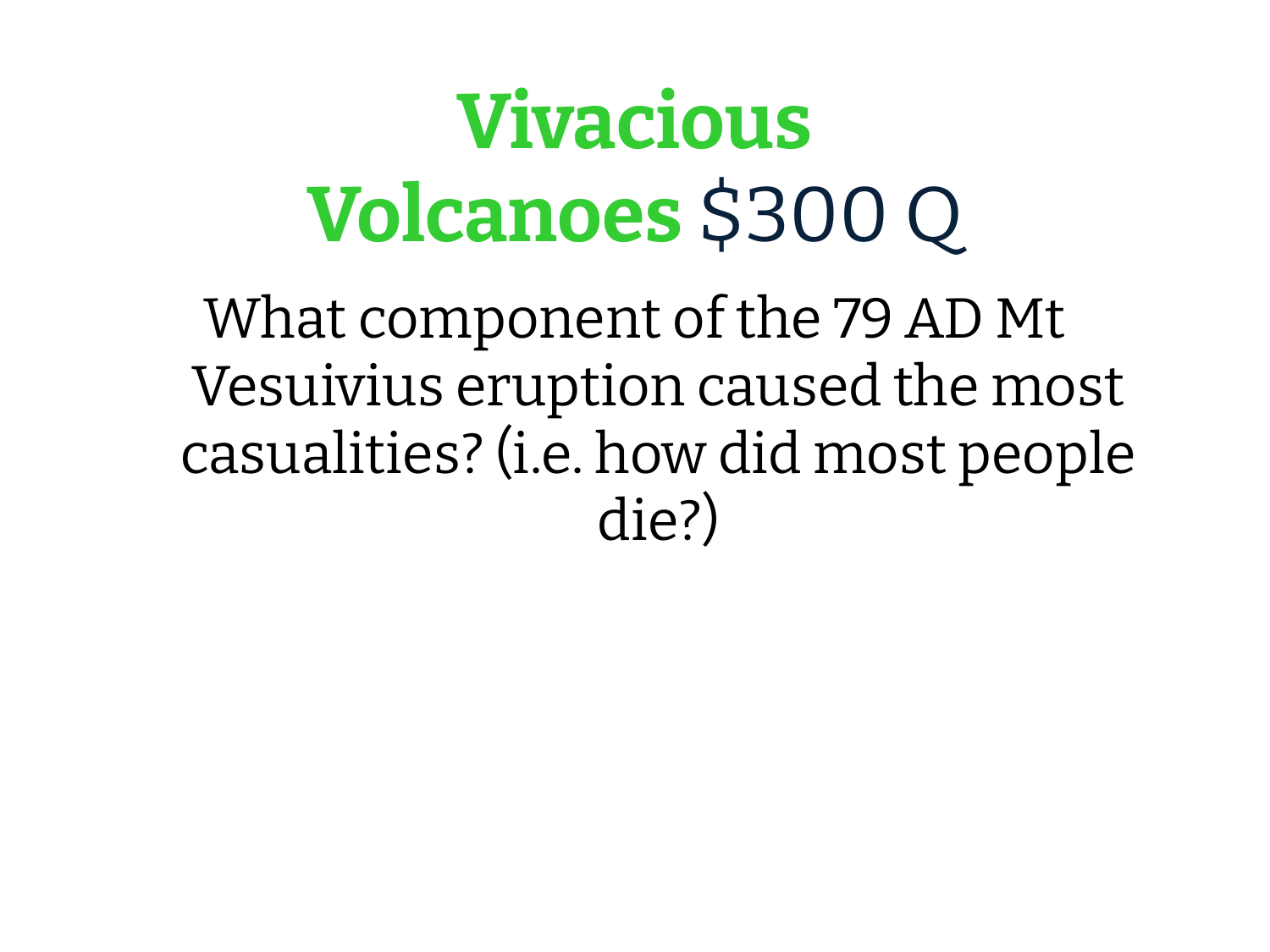

# Vivacious Volcanoes $300 Q
What component of the 79 AD Mt Vesuivius eruption caused the most casualities? (i.e. how did most people die?)